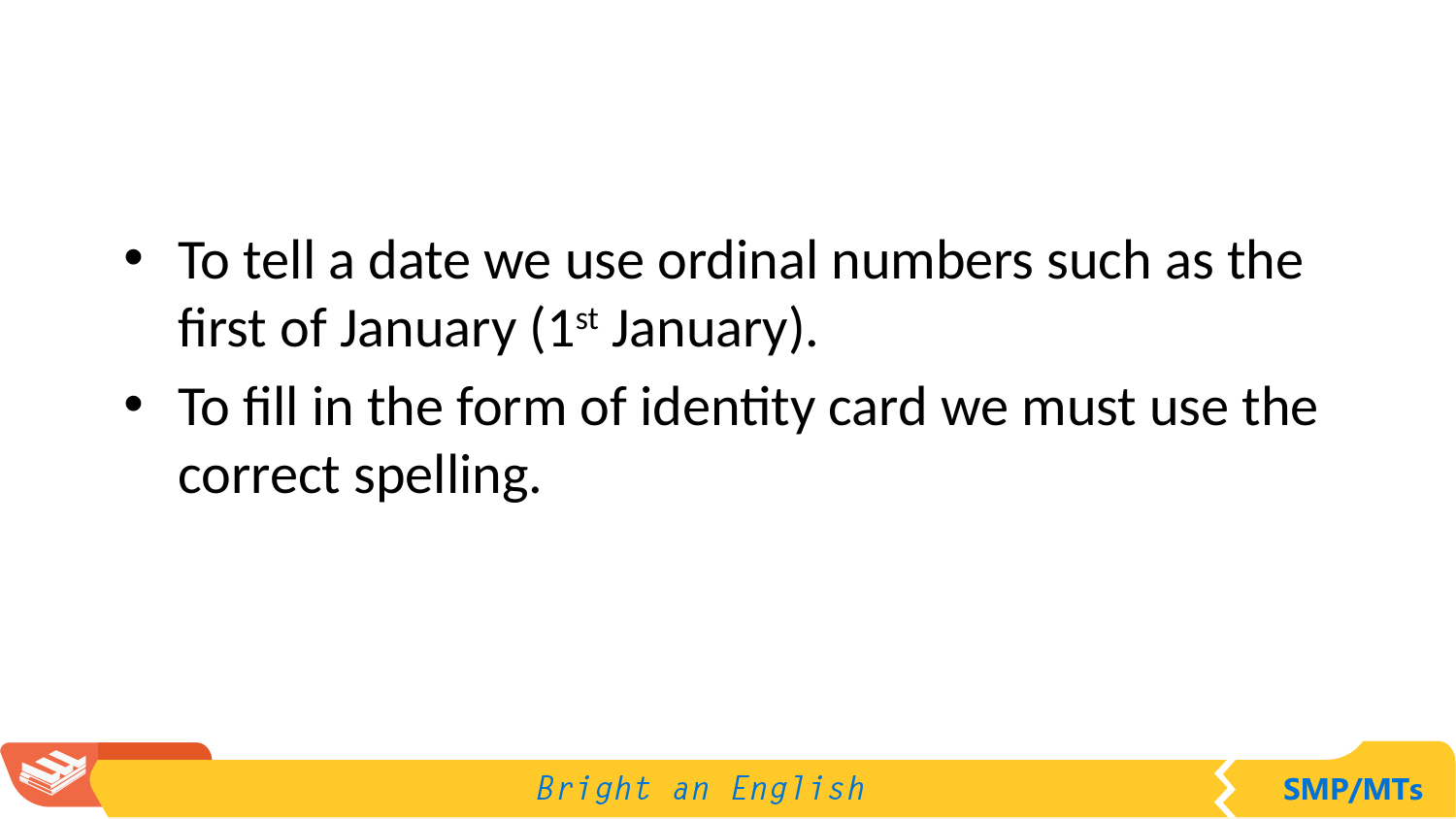

To tell a date we use ordinal numbers such as the first of January (1st January).
To fill in the form of identity card we must use the correct spelling.